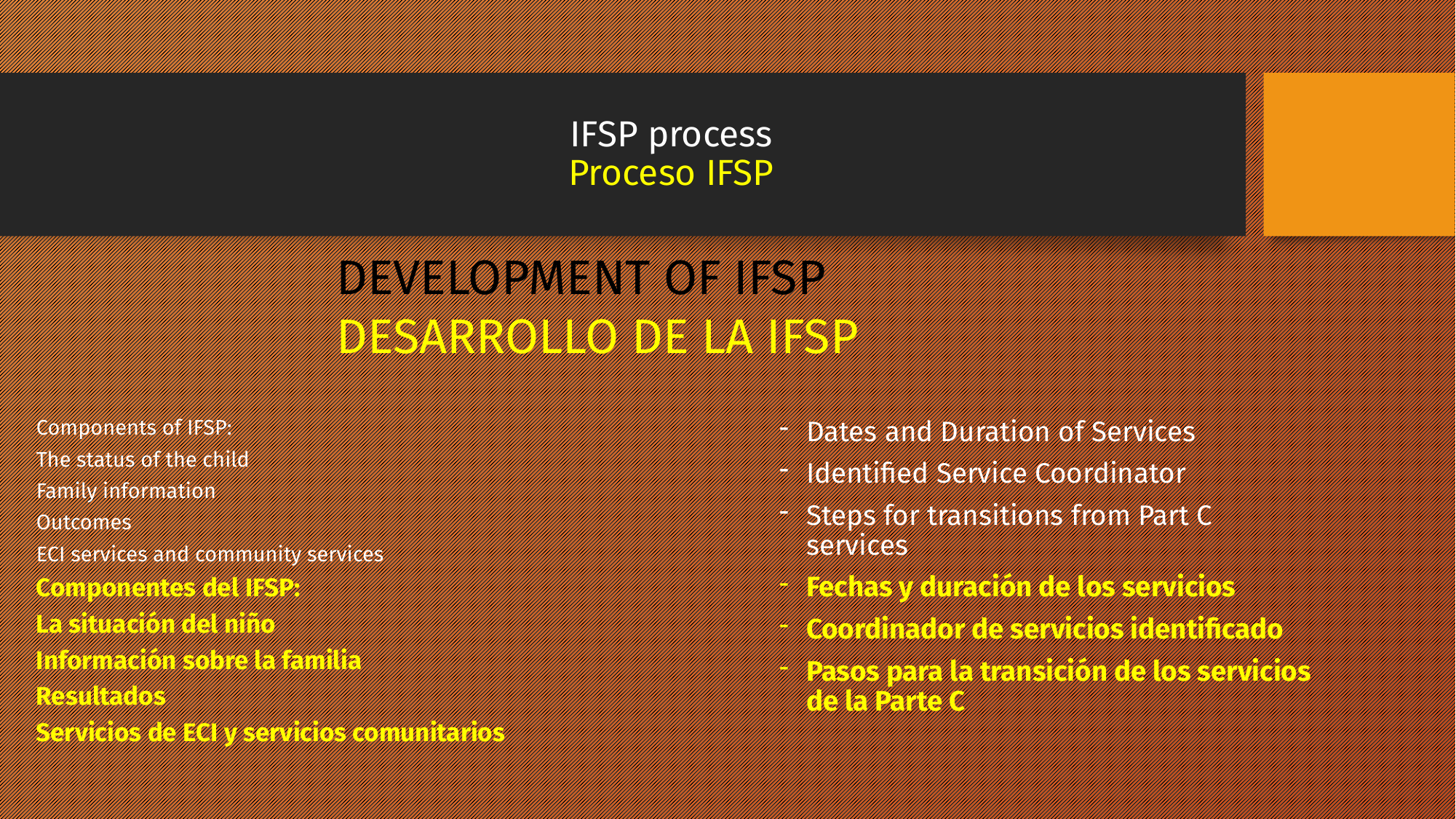

# IFSP process Proceso IFSP
DEVELOPMENT OF IFSP
DESARROLLO DE LA IFSP
Components of IFSP:
The status of the child
Family information
Outcomes
ECI services and community services
Componentes del IFSP:
La situación del niño
Información sobre la familia
Resultados
Servicios de ECI y servicios comunitarios
Dates and Duration of Services
Identified Service Coordinator
Steps for transitions from Part C services
Fechas y duración de los servicios
Coordinador de servicios identificado
Pasos para la transición de los servicios de la Parte C